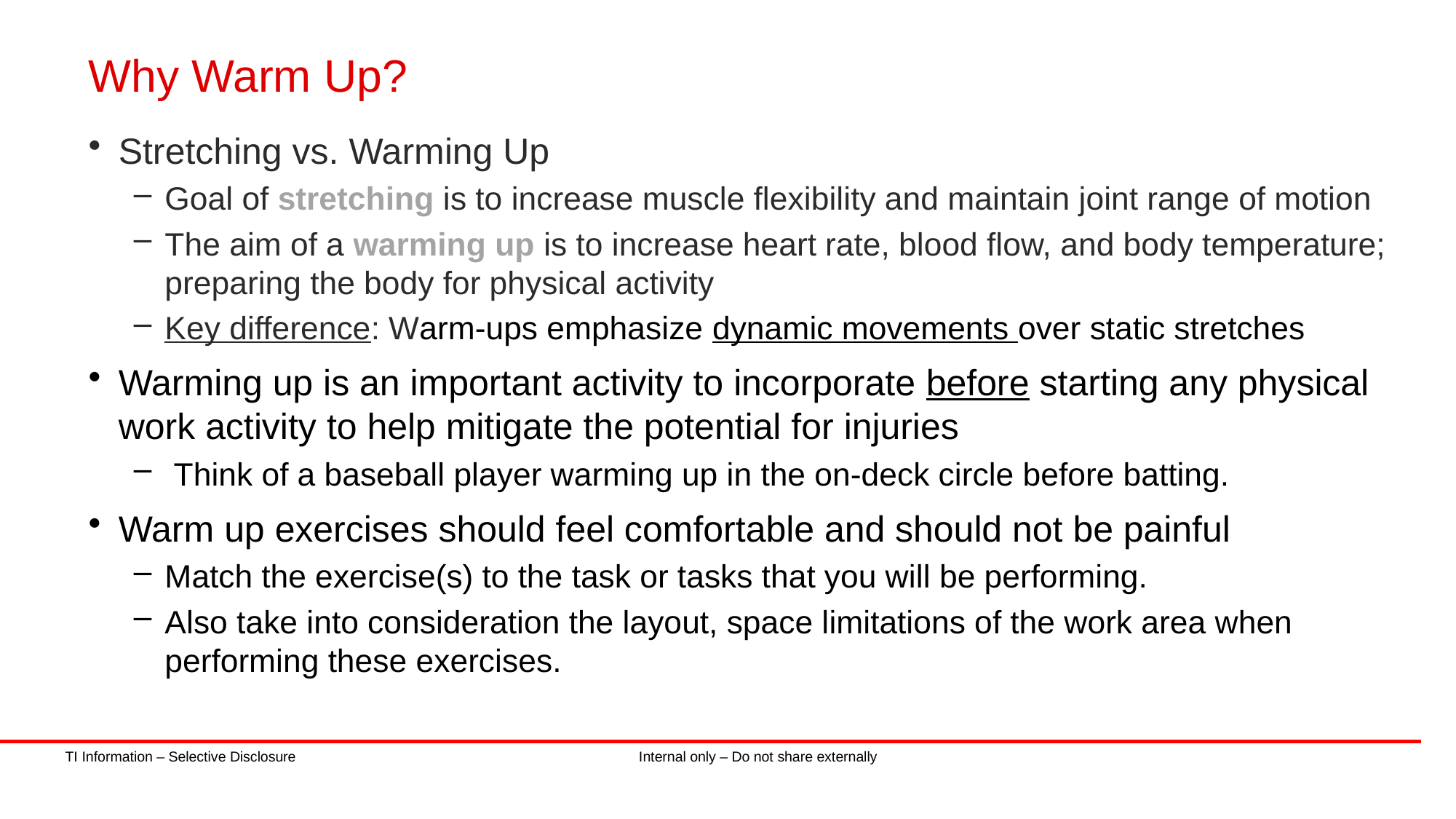

Why Warm Up?
Stretching vs. Warming Up
Goal of stretching is to increase muscle flexibility and maintain joint range of motion
The aim of a warming up is to increase heart rate, blood flow, and body temperature; preparing the body for physical activity
Key difference: Warm-ups emphasize dynamic movements over static stretches
Warming up is an important activity to incorporate before starting any physical work activity to help mitigate the potential for injuries
 Think of a baseball player warming up in the on-deck circle before batting.
Warm up exercises should feel comfortable and should not be painful
Match the exercise(s) to the task or tasks that you will be performing.
Also take into consideration the layout, space limitations of the work area when performing these exercises.